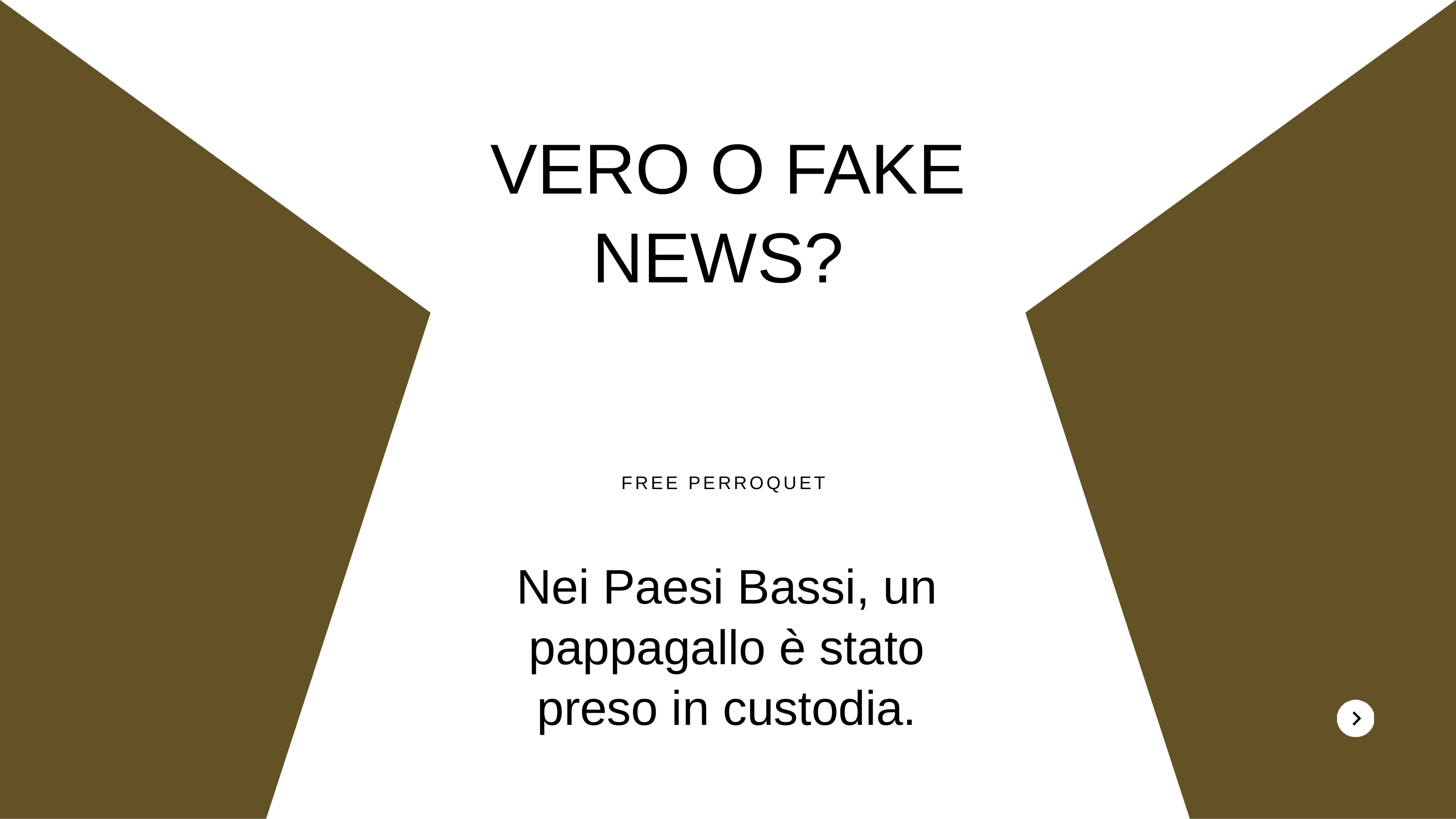

VERO O FAKE NEWS?
FREE PERROQUET

Nei Paesi Bassi, un pappagallo è stato preso in custodia.